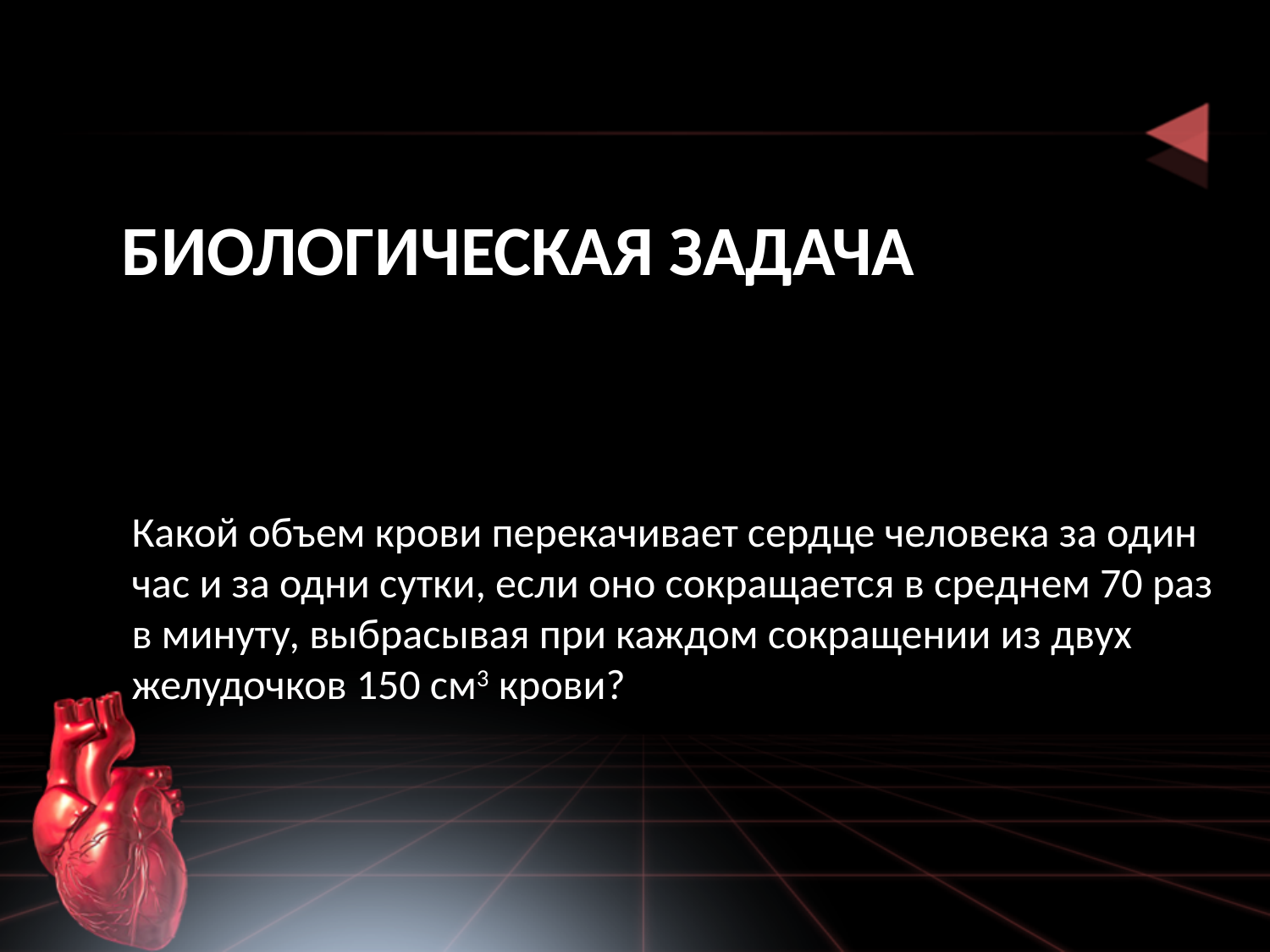

# Биологическая задача
Какой объем крови перекачивает сердце человека за один час и за одни сутки, если оно сокращается в среднем 70 раз в минуту, выбрасывая при каждом сокращении из двух желудочков 150 см3 крови?